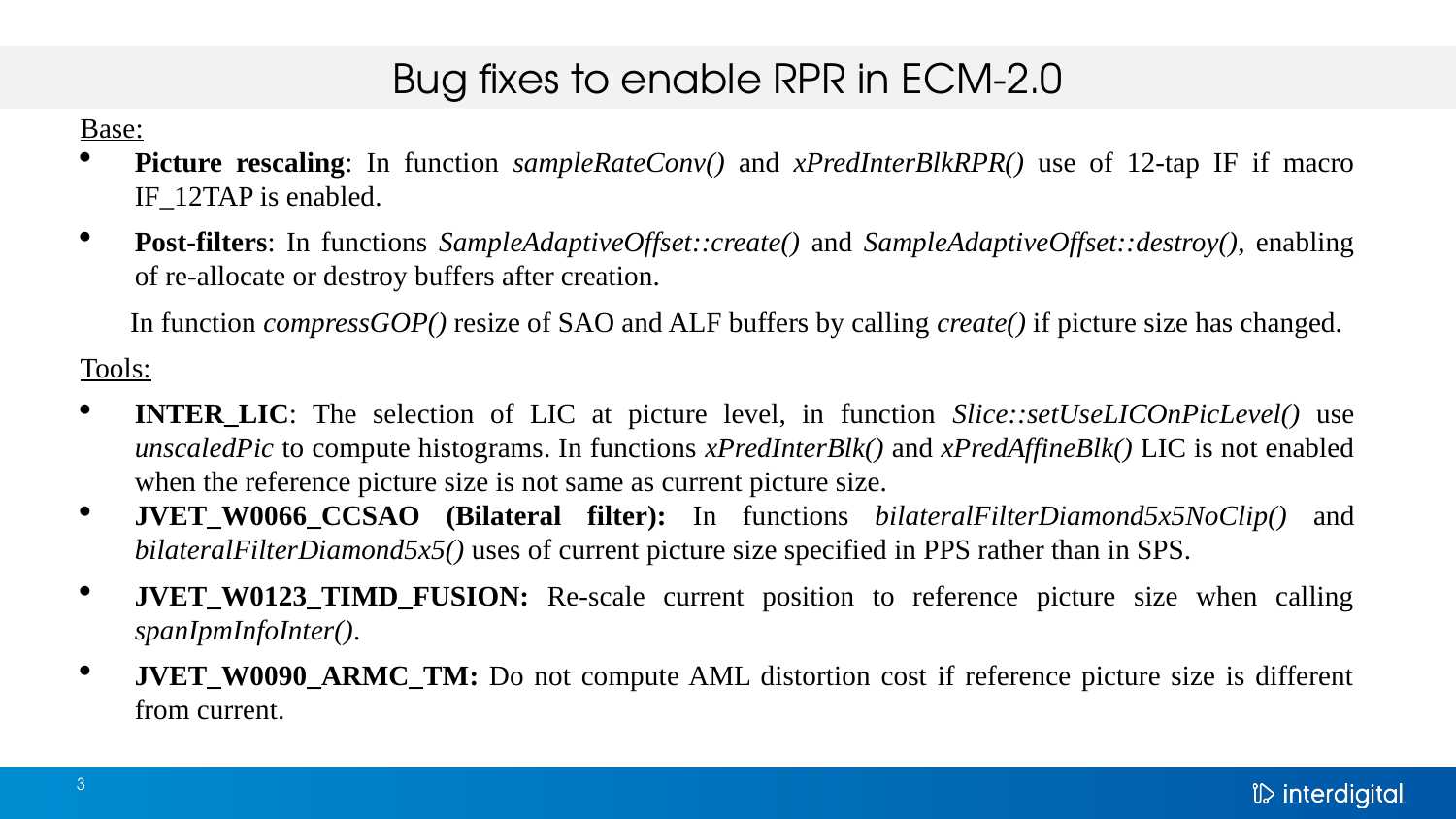

Bug fixes to enable RPR in ECM-2.0
Base:
Picture rescaling: In function sampleRateConv() and xPredInterBlkRPR() use of 12-tap IF if macro IF_12TAP is enabled.
Post-filters: In functions SampleAdaptiveOffset::create() and SampleAdaptiveOffset::destroy(), enabling of re-allocate or destroy buffers after creation.
  In function compressGOP() resize of SAO and ALF buffers by calling create() if picture size has changed.
Tools:
INTER_LIC: The selection of LIC at picture level, in function Slice::setUseLICOnPicLevel() use unscaledPic to compute histograms. In functions xPredInterBlk() and xPredAffineBlk() LIC is not enabled when the reference picture size is not same as current picture size.
JVET_W0066_CCSAO (Bilateral filter): In functions bilateralFilterDiamond5x5NoClip() and bilateralFilterDiamond5x5() uses of current picture size specified in PPS rather than in SPS.
JVET_W0123_TIMD_FUSION: Re-scale current position to reference picture size when calling spanIpmInfoInter().
JVET_W0090_ARMC_TM: Do not compute AML distortion cost if reference picture size is different from current.
3